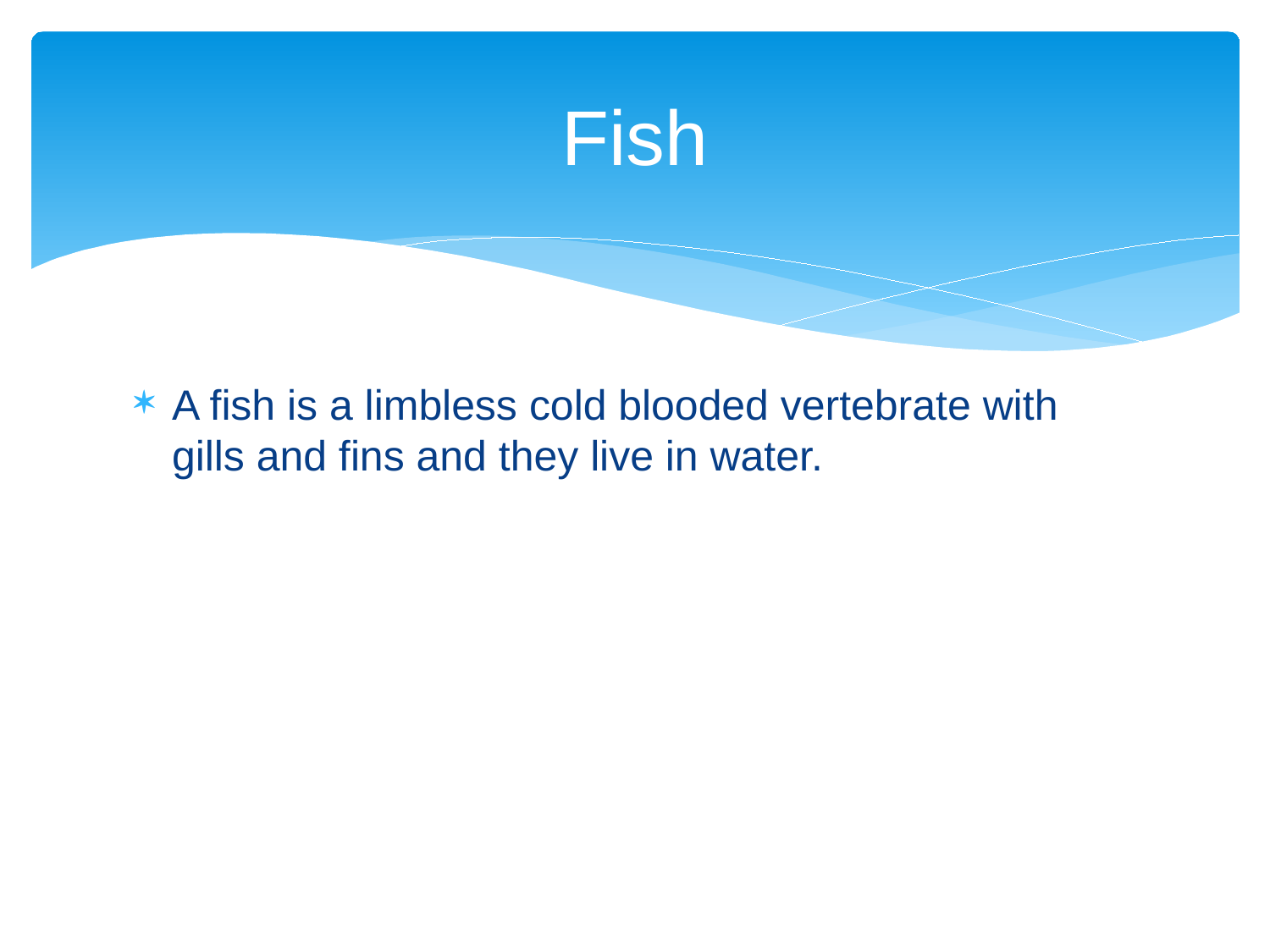

# Fish
A fish is a limbless cold blooded vertebrate with gills and fins and they live in water.